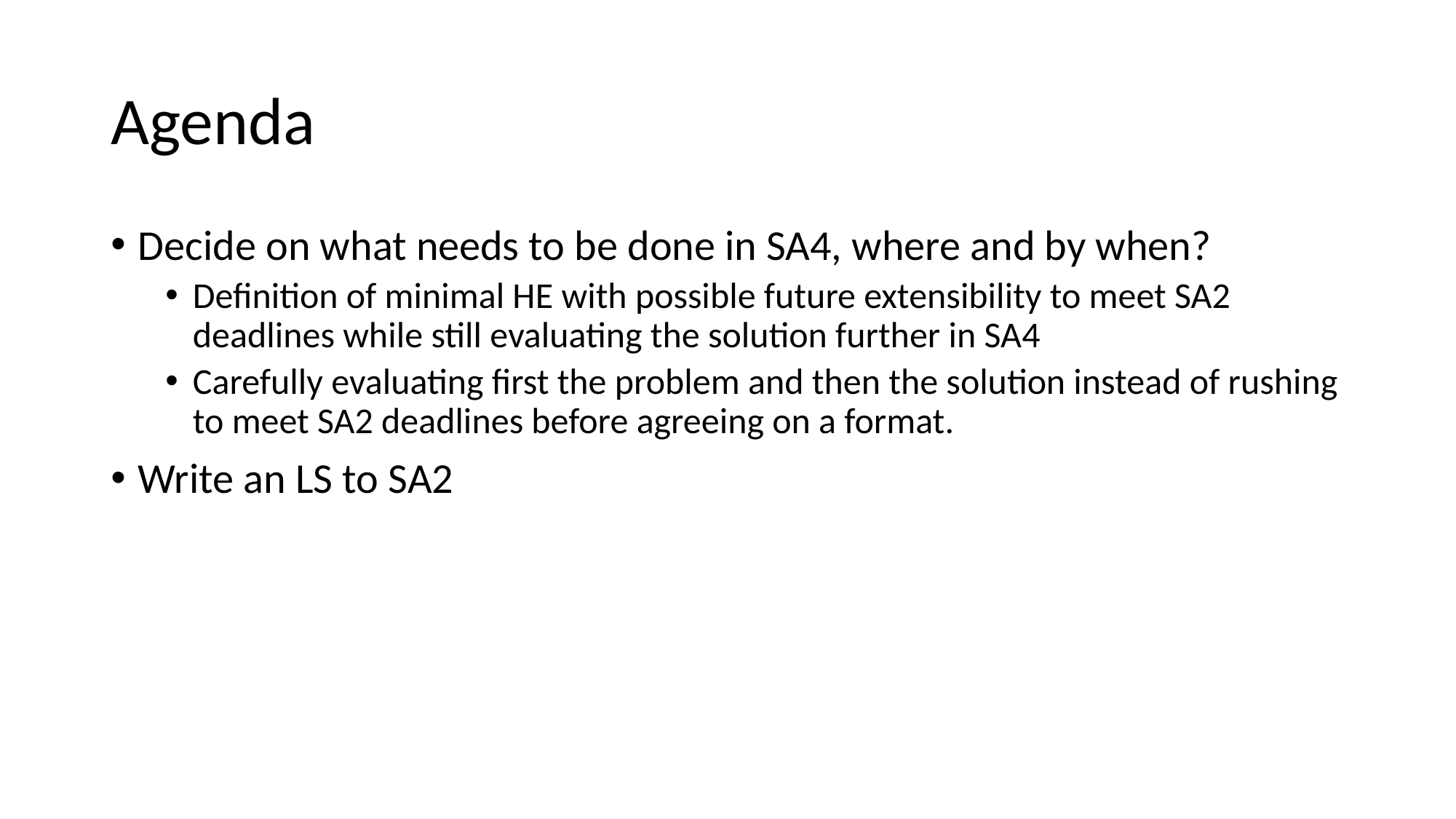

# Agenda
Decide on what needs to be done in SA4, where and by when?
Definition of minimal HE with possible future extensibility to meet SA2 deadlines while still evaluating the solution further in SA4
Carefully evaluating first the problem and then the solution instead of rushing to meet SA2 deadlines before agreeing on a format.
Write an LS to SA2